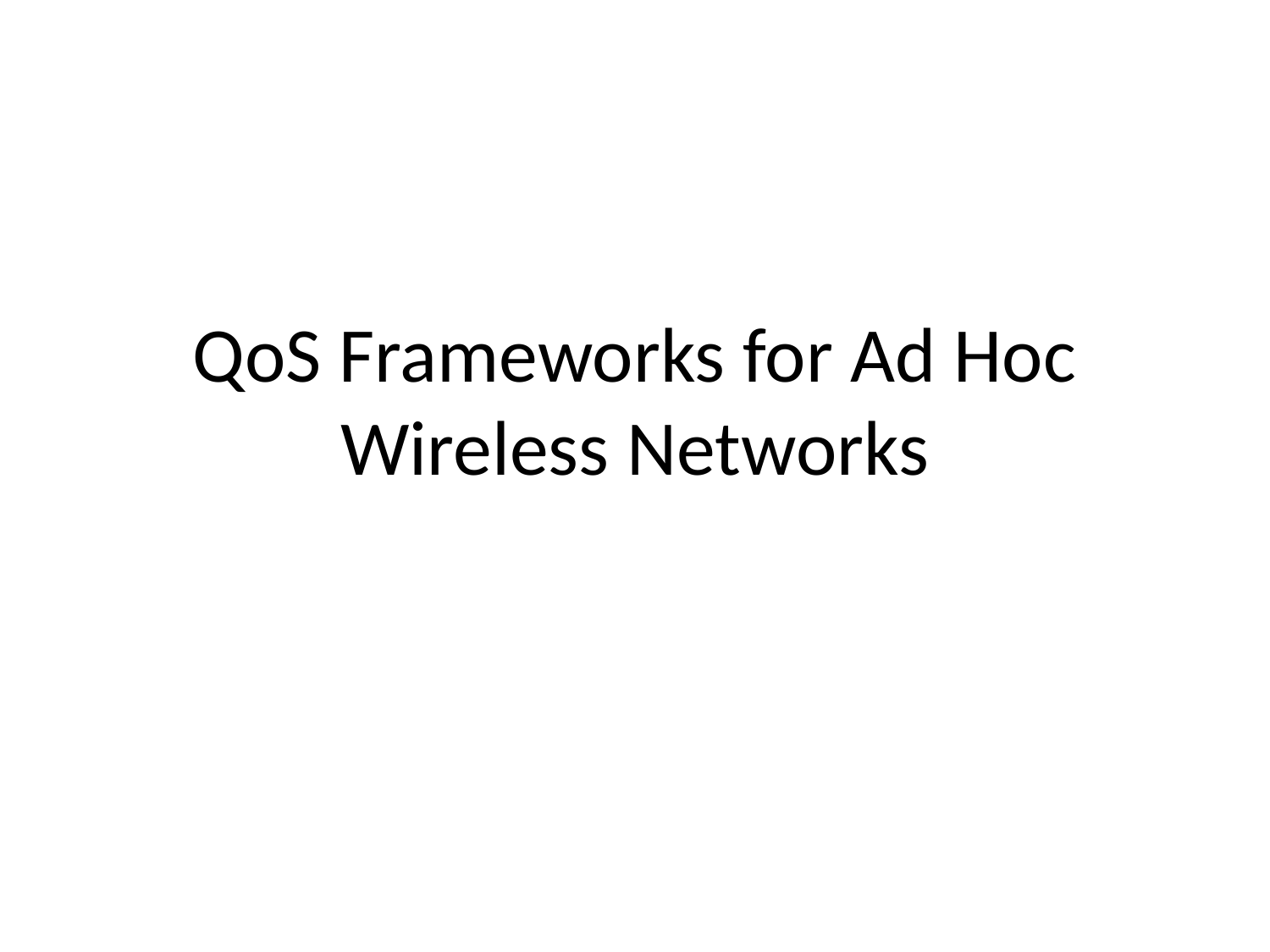

# QoS Frameworks for Ad Hoc Wireless Networks